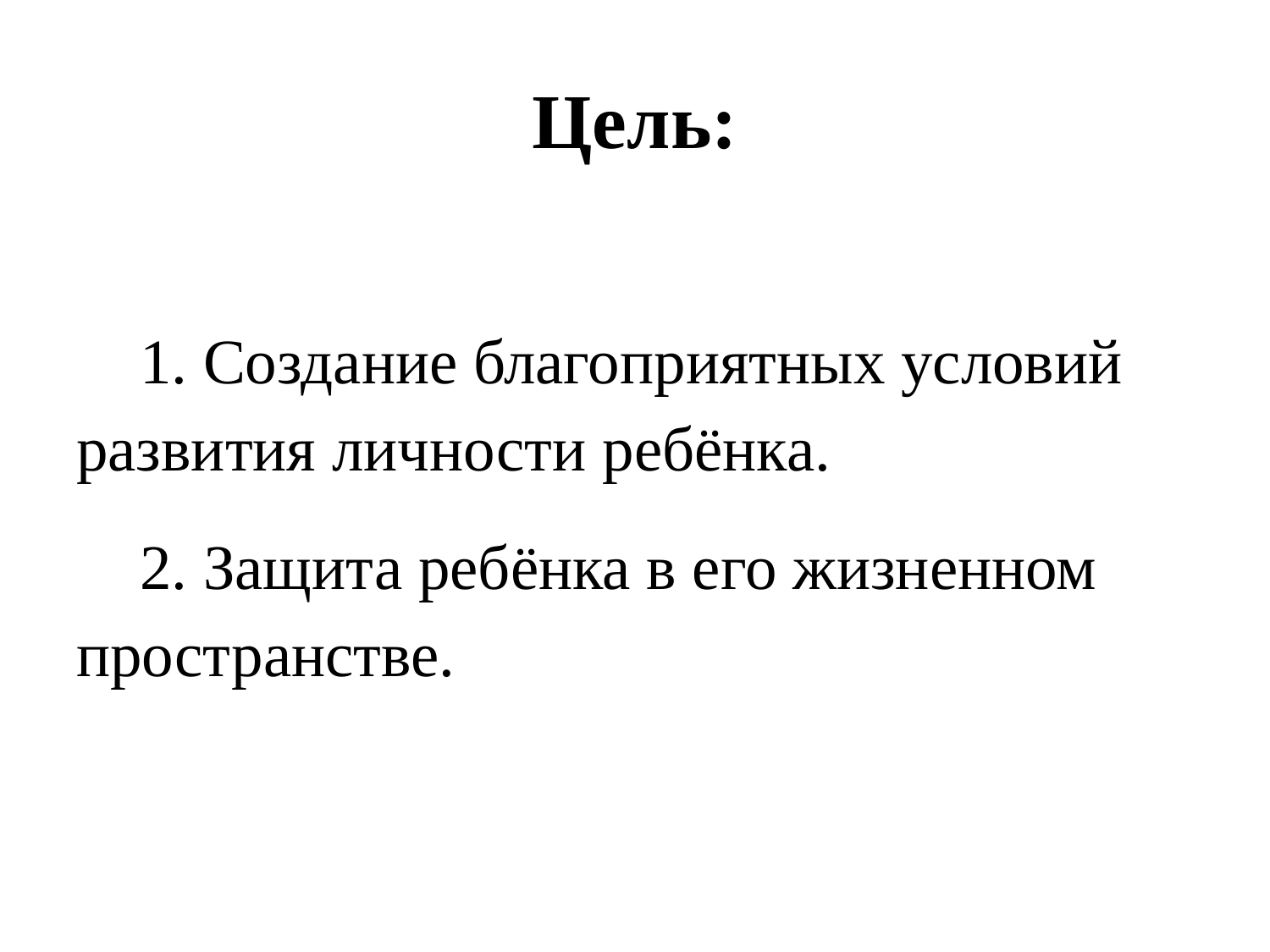

# Цель:

    1. Создание благоприятных условий развития личности ребёнка.
    2. Защита ребёнка в его жизненном пространстве.